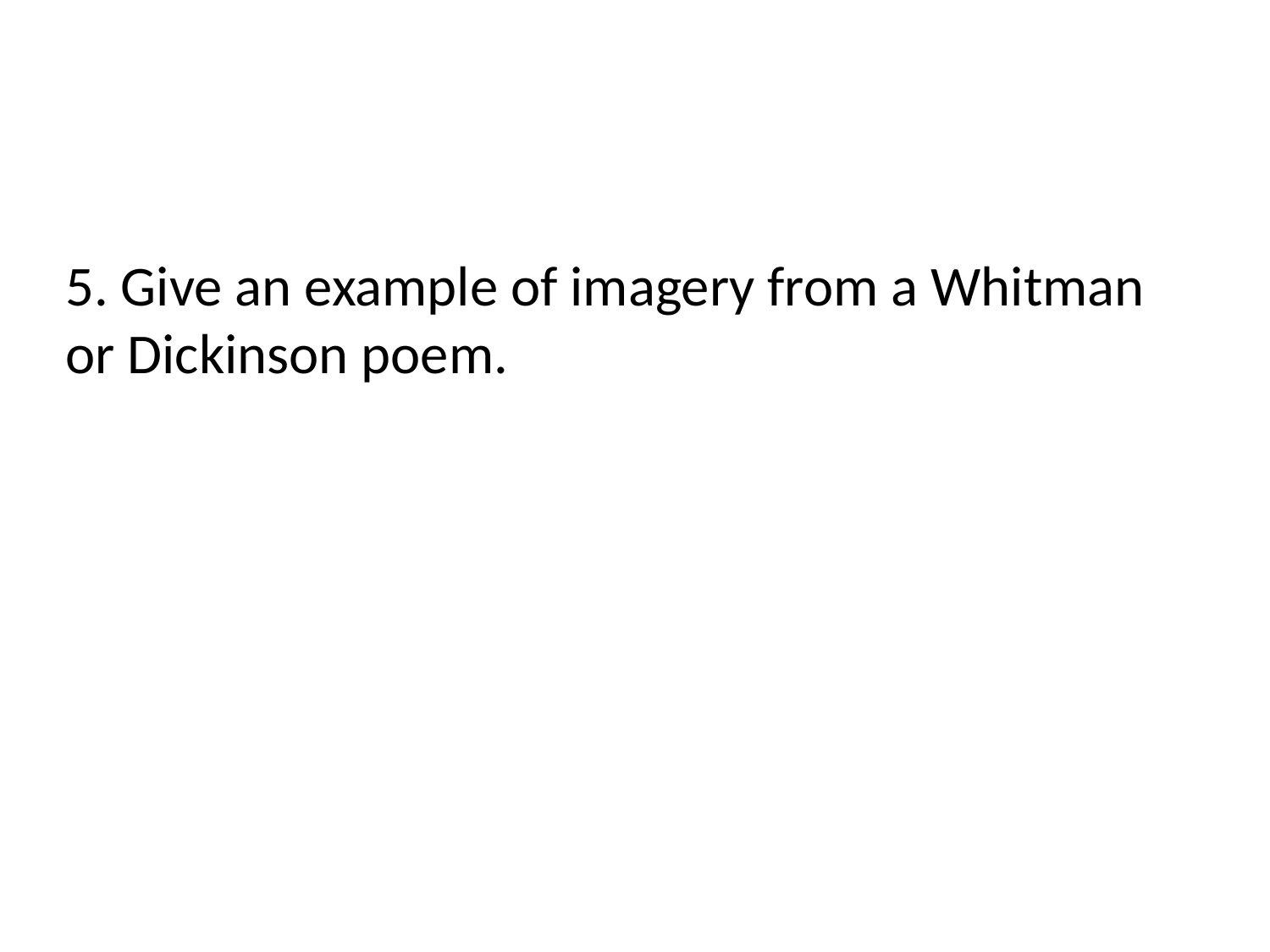

#
5. Give an example of imagery from a Whitman or Dickinson poem.